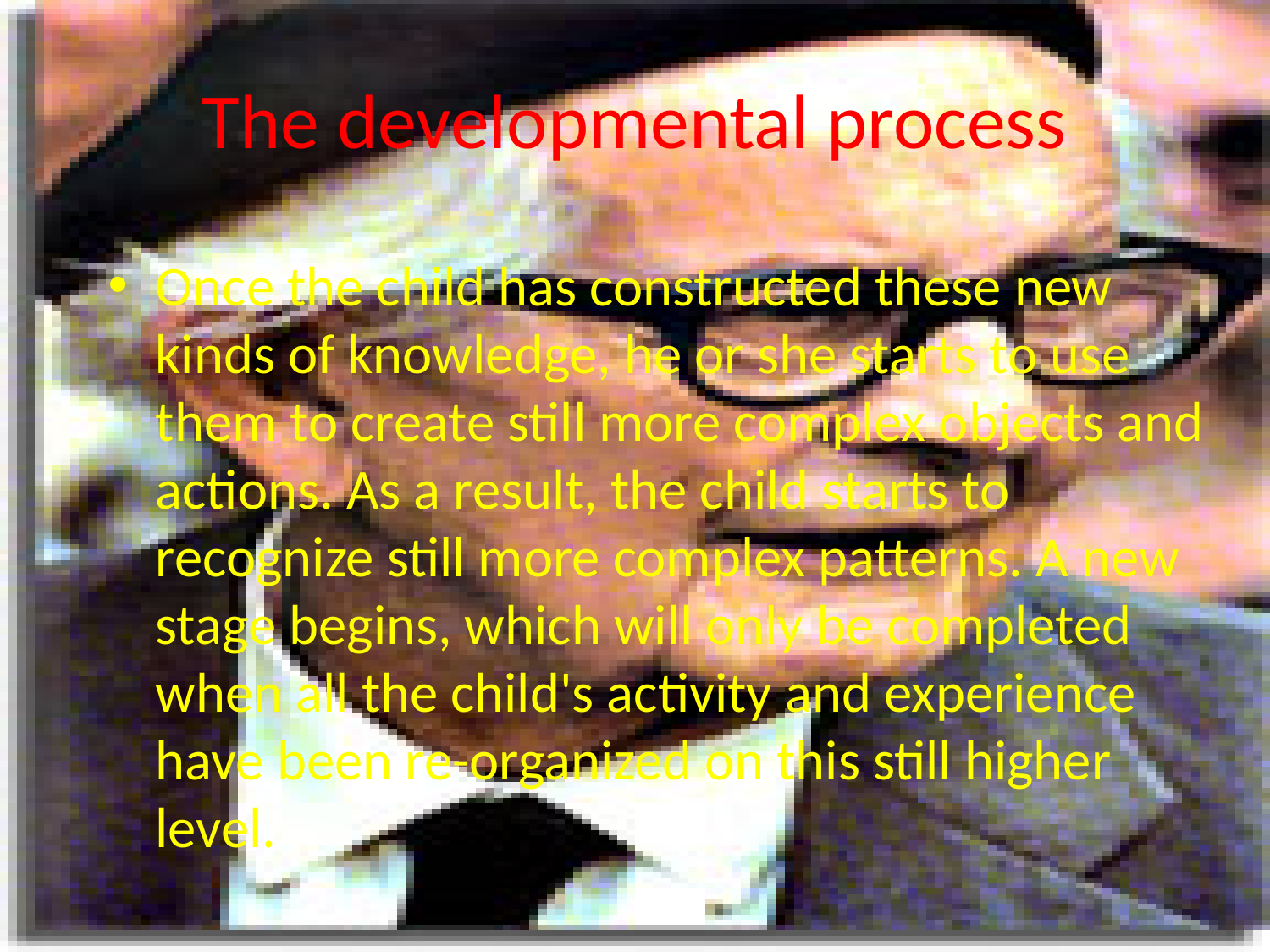

# The developmental process
Once the child has constructed these new kinds of knowledge, he or she starts to use them to create still more complex objects and actions. As a result, the child starts to recognize still more complex patterns. A new stage begins, which will only be completed when all the child's activity and experience have been re-organized on this still higher level.